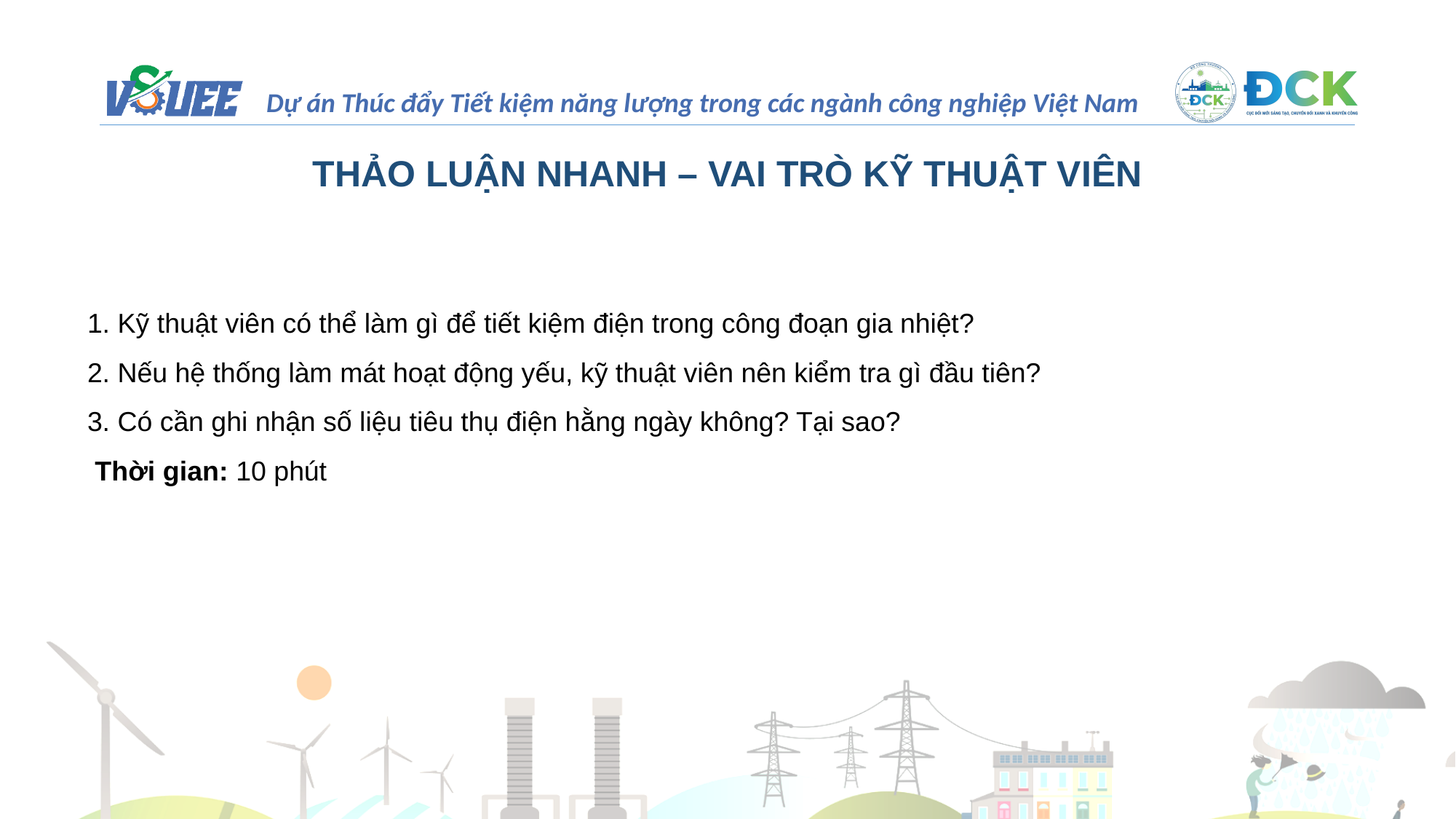

THẢO LUẬN NHANH – VAI TRÒ KỸ THUẬT VIÊN
1. Kỹ thuật viên có thể làm gì để tiết kiệm điện trong công đoạn gia nhiệt?
2. Nếu hệ thống làm mát hoạt động yếu, kỹ thuật viên nên kiểm tra gì đầu tiên?
3. Có cần ghi nhận số liệu tiêu thụ điện hằng ngày không? Tại sao?
 Thời gian: 10 phút